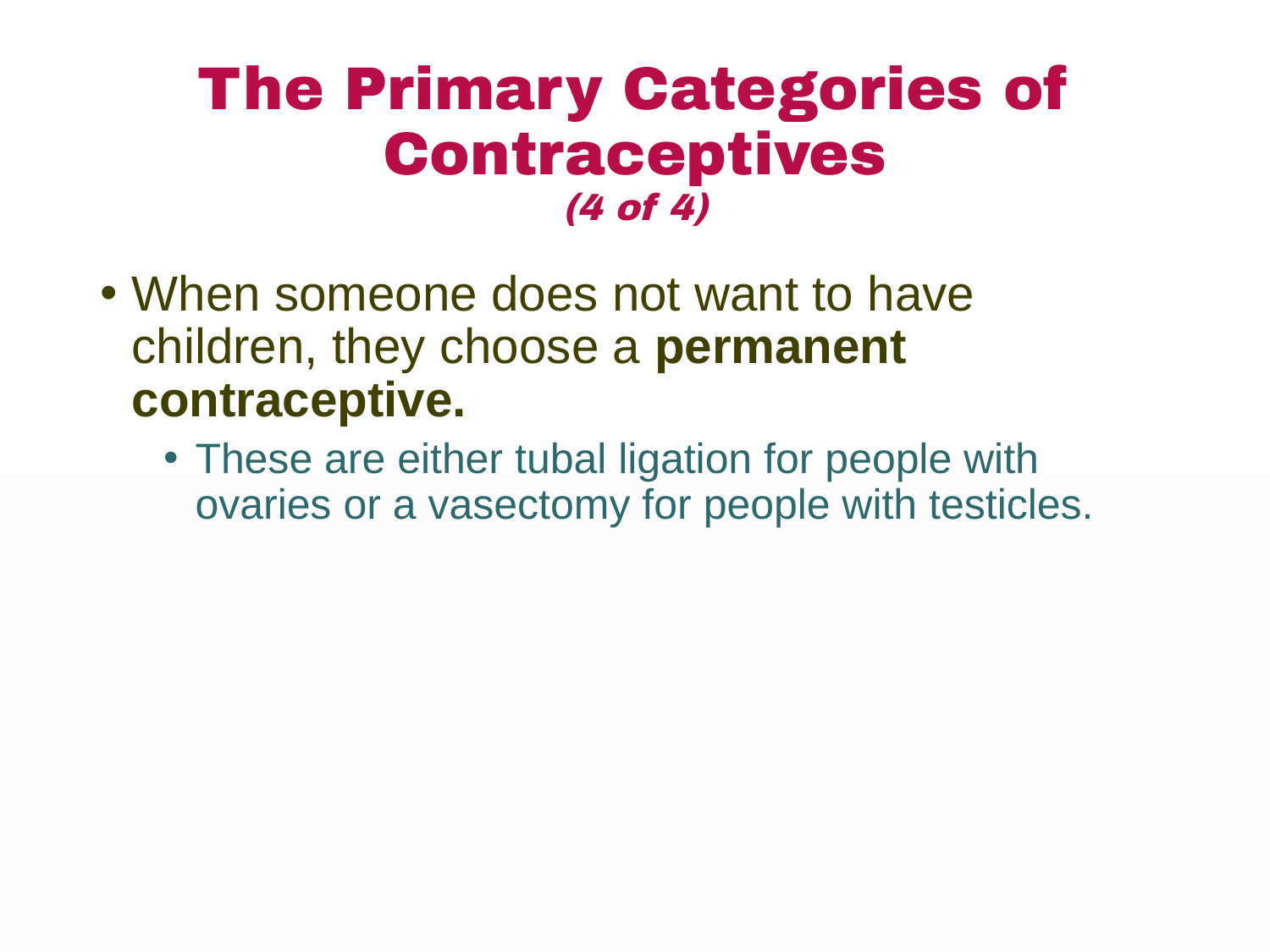

# The Primary Categories of Contraceptives (4 of 4)
When someone does not want to have children, they choose a permanent contraceptive.
These are either tubal ligation for people with ovaries or a vasectomy for people with testicles.